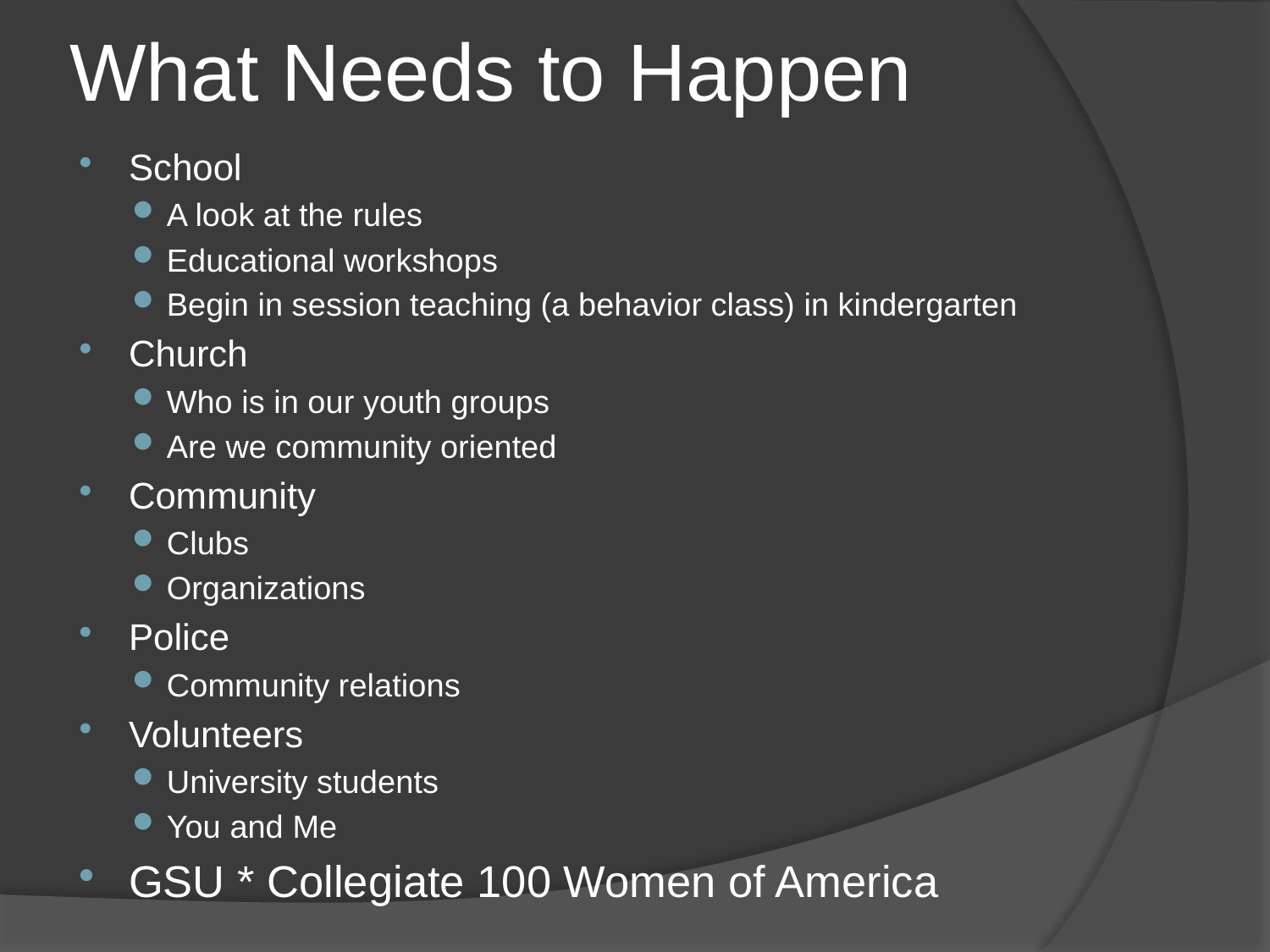

# What Needs to Happen
School
A look at the rules
Educational workshops
Begin in session teaching (a behavior class) in kindergarten
Church
Who is in our youth groups
Are we community oriented
Community
Clubs
Organizations
Police
Community relations
Volunteers
University students
You and Me
GSU * Collegiate 100 Women of America